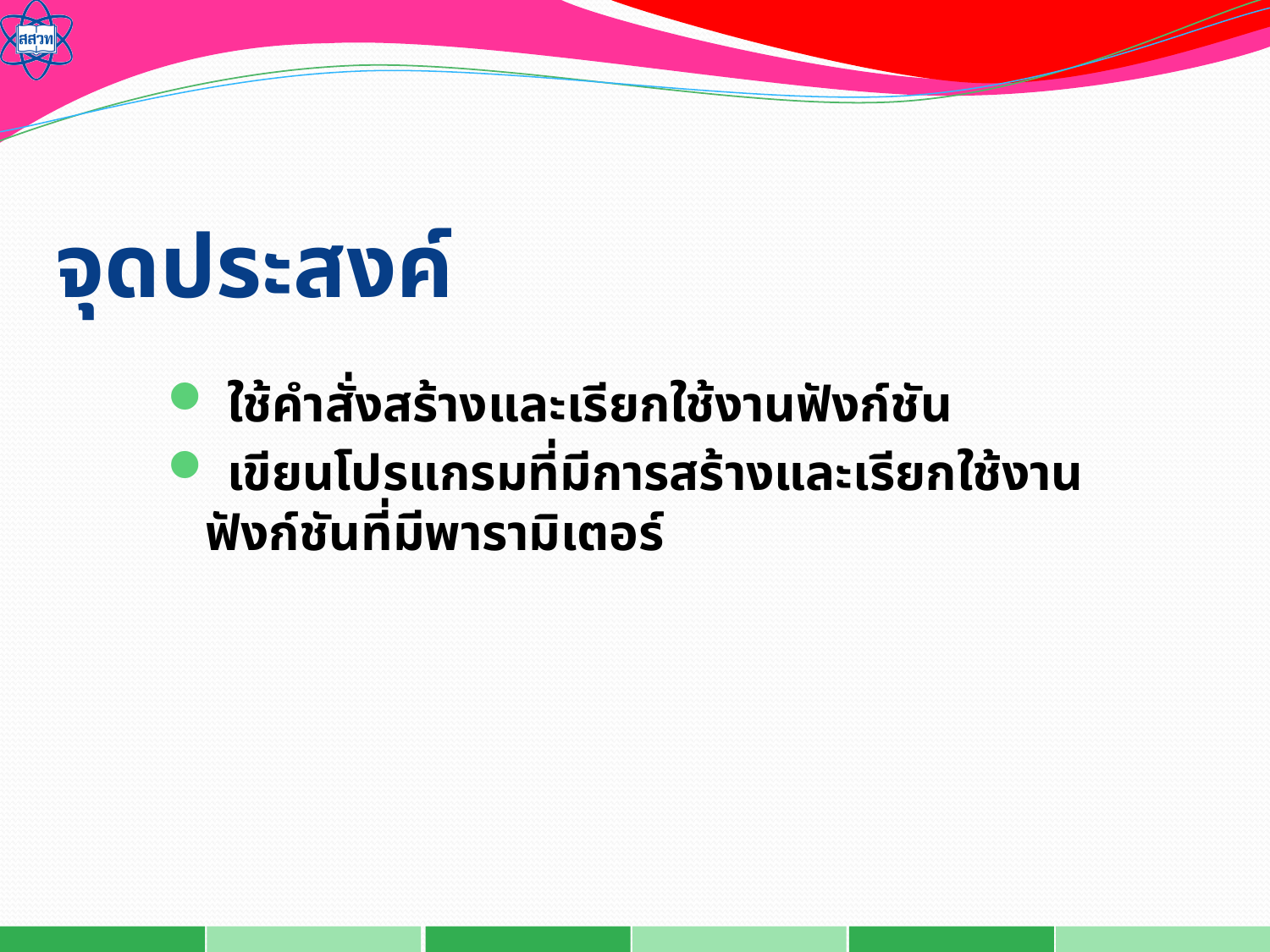

# จุดประสงค์
 ใช้คำสั่งสร้างและเรียกใช้งานฟังก์ชัน
 เขียนโปรแกรมที่มีการสร้างและเรียกใช้งานฟังก์ชันที่มีพารามิเตอร์